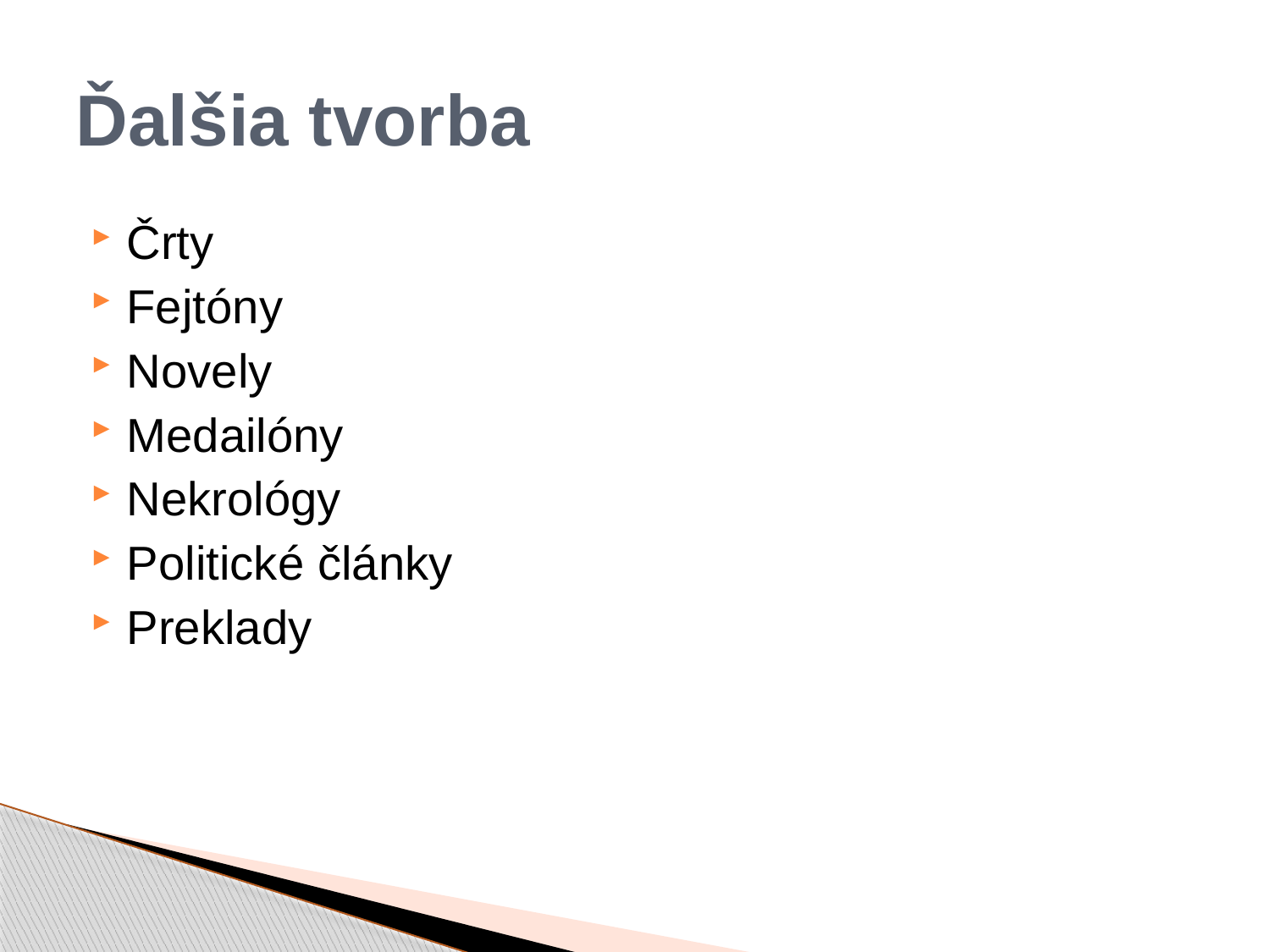

# Ďalšia tvorba
Črty
Fejtóny
Novely
Medailóny
Nekrológy
Politické články
Preklady